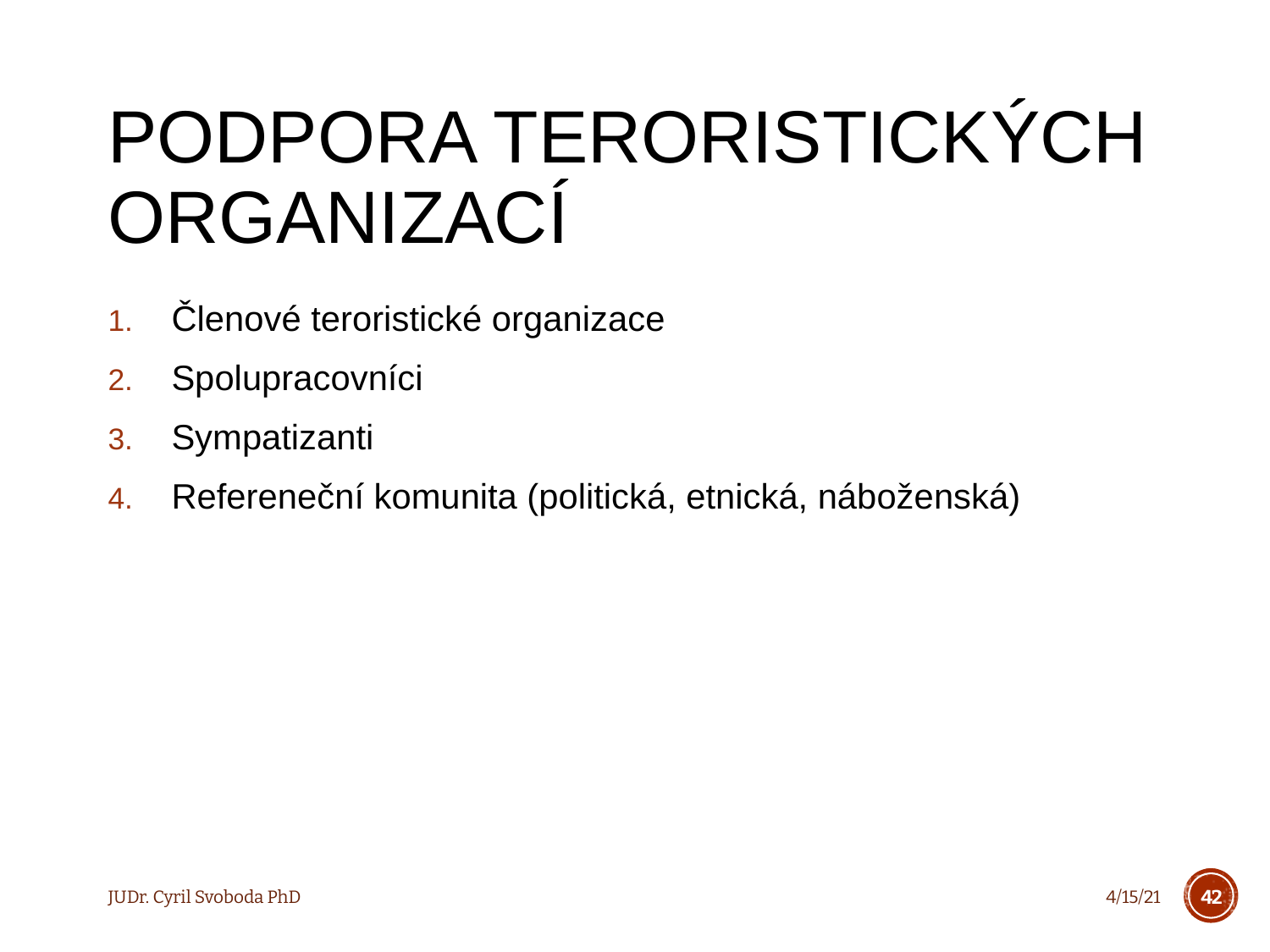

# Podpora teroristických organizací
Členové teroristické organizace
Spolupracovníci
Sympatizanti
Refereneční komunita (politická, etnická, náboženská)
JUDr. Cyril Svoboda PhD
4/15/21
42